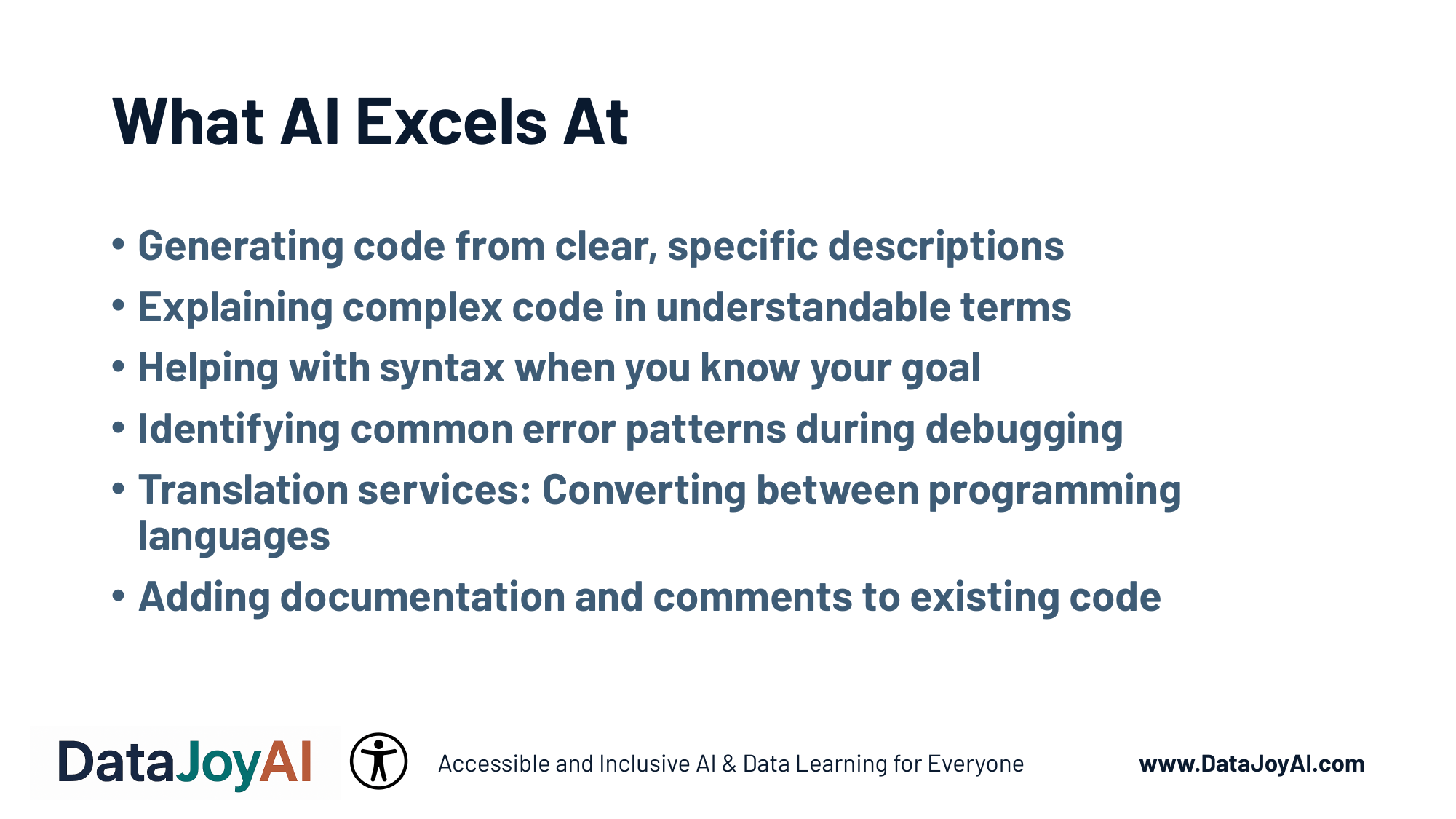

# What AI Excels At
Generating code from clear, specific descriptions
Explaining complex code in understandable terms
Helping with syntax when you know your goal
Identifying common error patterns during debugging
Translation services: Converting between programming languages
Adding documentation and comments to existing code